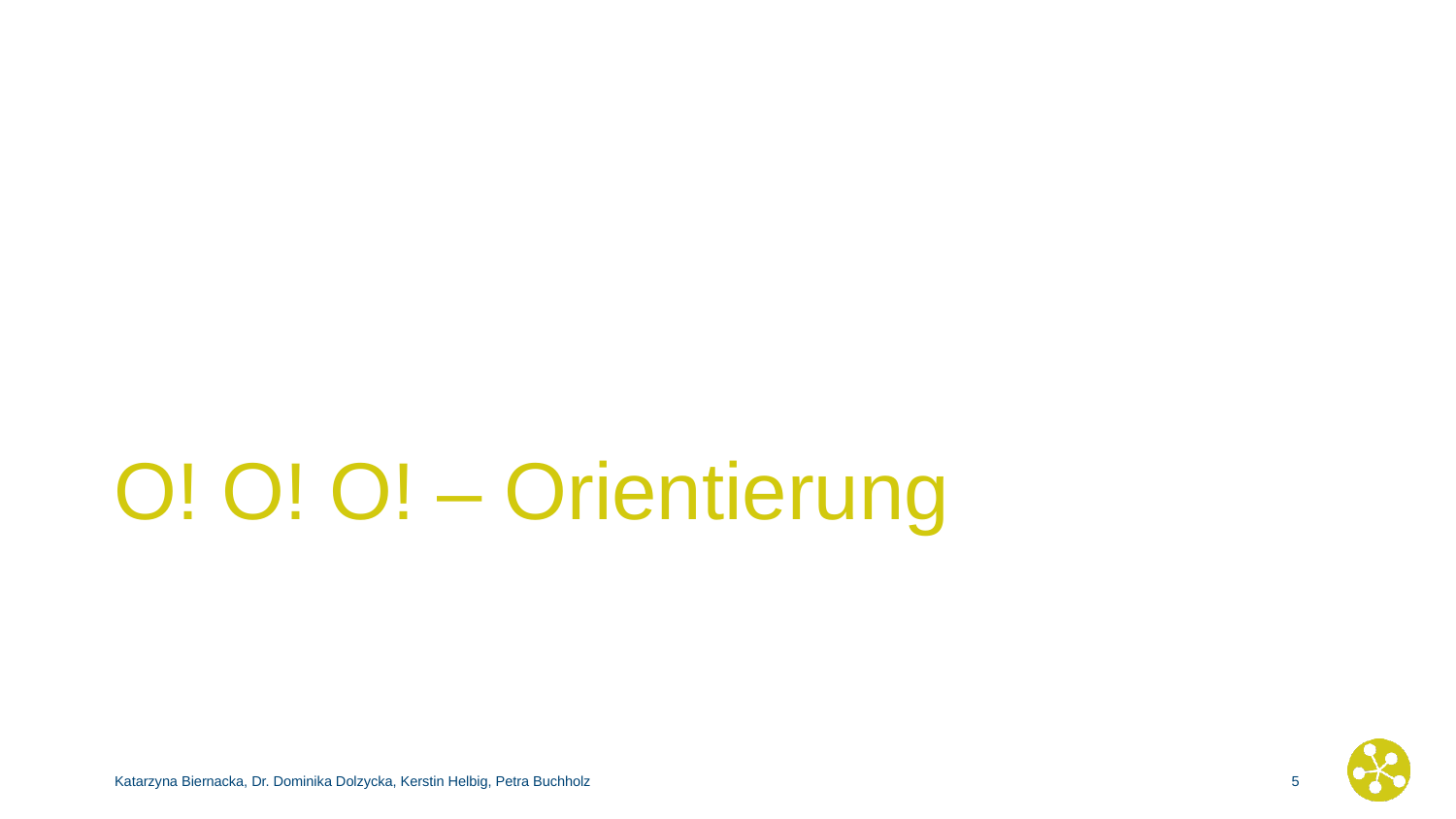

# O! O! O! – Orientierung

Katarzyna Biernacka, Dr. Dominika Dolzycka, Kerstin Helbig, Petra Buchholz
5